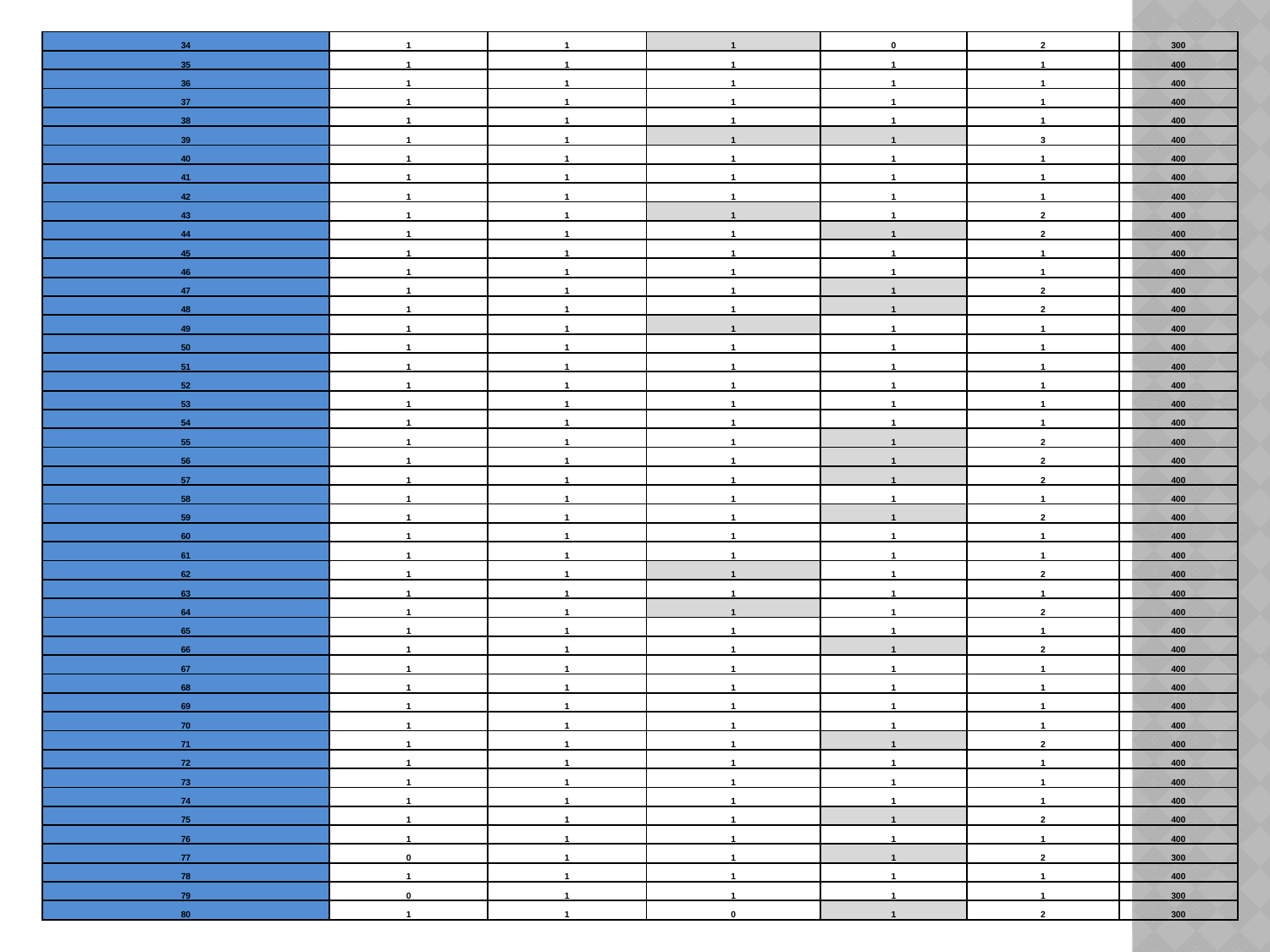

| 34 | 1 | 1 | 1 | 0 | 2 | 300 |
| --- | --- | --- | --- | --- | --- | --- |
| 35 | 1 | 1 | 1 | 1 | 1 | 400 |
| 36 | 1 | 1 | 1 | 1 | 1 | 400 |
| 37 | 1 | 1 | 1 | 1 | 1 | 400 |
| 38 | 1 | 1 | 1 | 1 | 1 | 400 |
| 39 | 1 | 1 | 1 | 1 | 3 | 400 |
| 40 | 1 | 1 | 1 | 1 | 1 | 400 |
| 41 | 1 | 1 | 1 | 1 | 1 | 400 |
| 42 | 1 | 1 | 1 | 1 | 1 | 400 |
| 43 | 1 | 1 | 1 | 1 | 2 | 400 |
| 44 | 1 | 1 | 1 | 1 | 2 | 400 |
| 45 | 1 | 1 | 1 | 1 | 1 | 400 |
| 46 | 1 | 1 | 1 | 1 | 1 | 400 |
| 47 | 1 | 1 | 1 | 1 | 2 | 400 |
| 48 | 1 | 1 | 1 | 1 | 2 | 400 |
| 49 | 1 | 1 | 1 | 1 | 1 | 400 |
| 50 | 1 | 1 | 1 | 1 | 1 | 400 |
| 51 | 1 | 1 | 1 | 1 | 1 | 400 |
| 52 | 1 | 1 | 1 | 1 | 1 | 400 |
| 53 | 1 | 1 | 1 | 1 | 1 | 400 |
| 54 | 1 | 1 | 1 | 1 | 1 | 400 |
| 55 | 1 | 1 | 1 | 1 | 2 | 400 |
| 56 | 1 | 1 | 1 | 1 | 2 | 400 |
| 57 | 1 | 1 | 1 | 1 | 2 | 400 |
| 58 | 1 | 1 | 1 | 1 | 1 | 400 |
| 59 | 1 | 1 | 1 | 1 | 2 | 400 |
| 60 | 1 | 1 | 1 | 1 | 1 | 400 |
| 61 | 1 | 1 | 1 | 1 | 1 | 400 |
| 62 | 1 | 1 | 1 | 1 | 2 | 400 |
| 63 | 1 | 1 | 1 | 1 | 1 | 400 |
| 64 | 1 | 1 | 1 | 1 | 2 | 400 |
| 65 | 1 | 1 | 1 | 1 | 1 | 400 |
| 66 | 1 | 1 | 1 | 1 | 2 | 400 |
| 67 | 1 | 1 | 1 | 1 | 1 | 400 |
| 68 | 1 | 1 | 1 | 1 | 1 | 400 |
| 69 | 1 | 1 | 1 | 1 | 1 | 400 |
| 70 | 1 | 1 | 1 | 1 | 1 | 400 |
| 71 | 1 | 1 | 1 | 1 | 2 | 400 |
| 72 | 1 | 1 | 1 | 1 | 1 | 400 |
| 73 | 1 | 1 | 1 | 1 | 1 | 400 |
| 74 | 1 | 1 | 1 | 1 | 1 | 400 |
| 75 | 1 | 1 | 1 | 1 | 2 | 400 |
| 76 | 1 | 1 | 1 | 1 | 1 | 400 |
| 77 | 0 | 1 | 1 | 1 | 2 | 300 |
| 78 | 1 | 1 | 1 | 1 | 1 | 400 |
| 79 | 0 | 1 | 1 | 1 | 1 | 300 |
| 80 | 1 | 1 | 0 | 1 | 2 | 300 |
#
|  |  |  |  |  |
| --- | --- | --- | --- | --- |
|  |  |  |  |  |
|  |  |  |  |  |
|  |  |  |  |  |
|  |  |  |  |  |
|  |  |  |  |  |
|  |  |  |  |  |
|  |  |  |  |  |
|  |  |  |  |  |
|  |  |  |  |  |
|  |  |  |  |  |
|  |  |  |  |  |
|  |  |  |  |  |
|  |  |  |  |  |
|  |  |  |  |  |
|  |  |  |  |  |
|  |  |  |  |  |
|  |  |  |  |  |
|  |  |  |  |  |
|  |  |  |  |  |
|  |  |  |  |  |
|  |  |  |  |  |
|  |  |  |  |  |
|  |  |  |  |  |
|  |  |  |  |  |
|  |  |  |  |  |
|  |  |  |  |  |
|  |  |  |  |  |
|  |  |  |  |  |
|  |  |  |  |  |
|  |  |  |  |  |
|  |  |  |  |  |
|  |  |  |  |  |
|  |  |  |  |  |
|  |  |  |  |  |
|  |  |  |  |  |
|  |  |  |  |  |
|  |  |  |  |  |
|  |  |  |  |  |
|  |  |  |  |  |